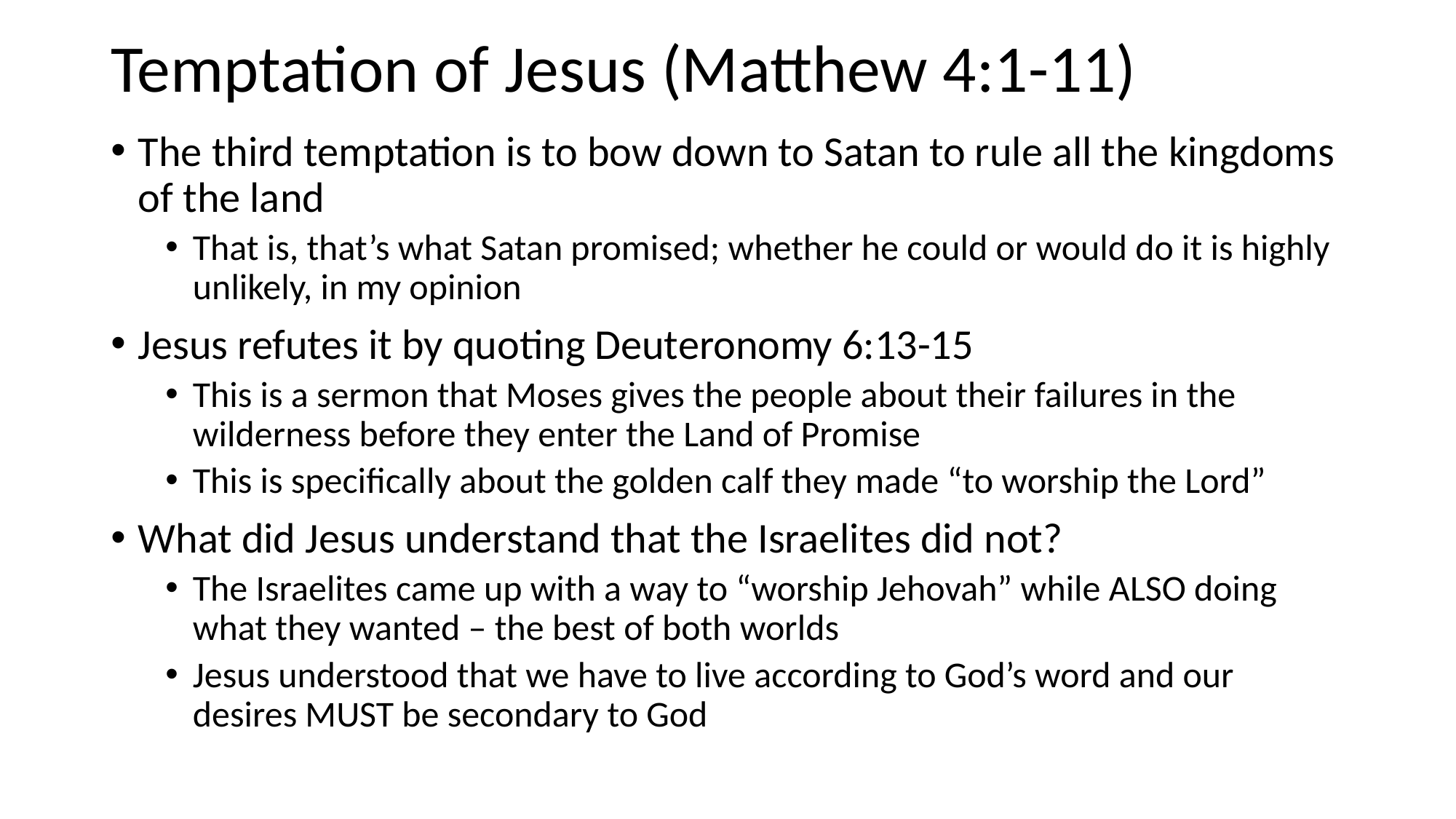

# Temptation of Jesus (Matthew 4:1-11)
The third temptation is to bow down to Satan to rule all the kingdoms of the land
That is, that’s what Satan promised; whether he could or would do it is highly unlikely, in my opinion
Jesus refutes it by quoting Deuteronomy 6:13-15
This is a sermon that Moses gives the people about their failures in the wilderness before they enter the Land of Promise
This is specifically about the golden calf they made “to worship the Lord”
What did Jesus understand that the Israelites did not?
The Israelites came up with a way to “worship Jehovah” while ALSO doing what they wanted – the best of both worlds
Jesus understood that we have to live according to God’s word and our desires MUST be secondary to God